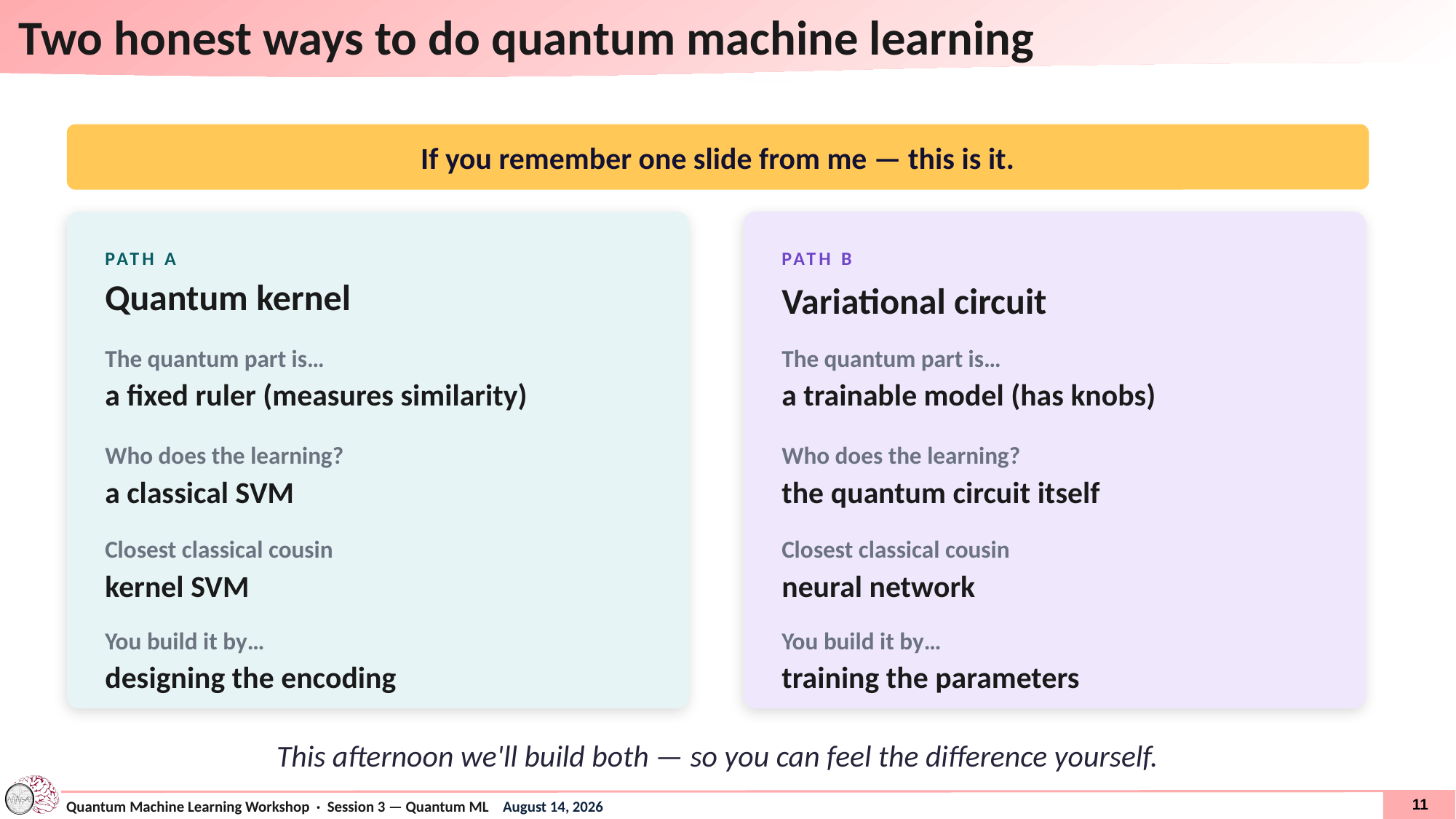

# Two honest ways to do quantum machine learning

If you remember one slide from me — this is it.

PATH A
PATH B
Quantum kernel
Variational circuit
The quantum part is…
The quantum part is…
a fixed ruler (measures similarity)
a trainable model (has knobs)
Who does the learning?
Who does the learning?
a classical SVM
the quantum circuit itself
Closest classical cousin
Closest classical cousin
kernel SVM
neural network
You build it by…
You build it by…
designing the encoding
training the parameters
This afternoon we'll build both — so you can feel the difference yourself.